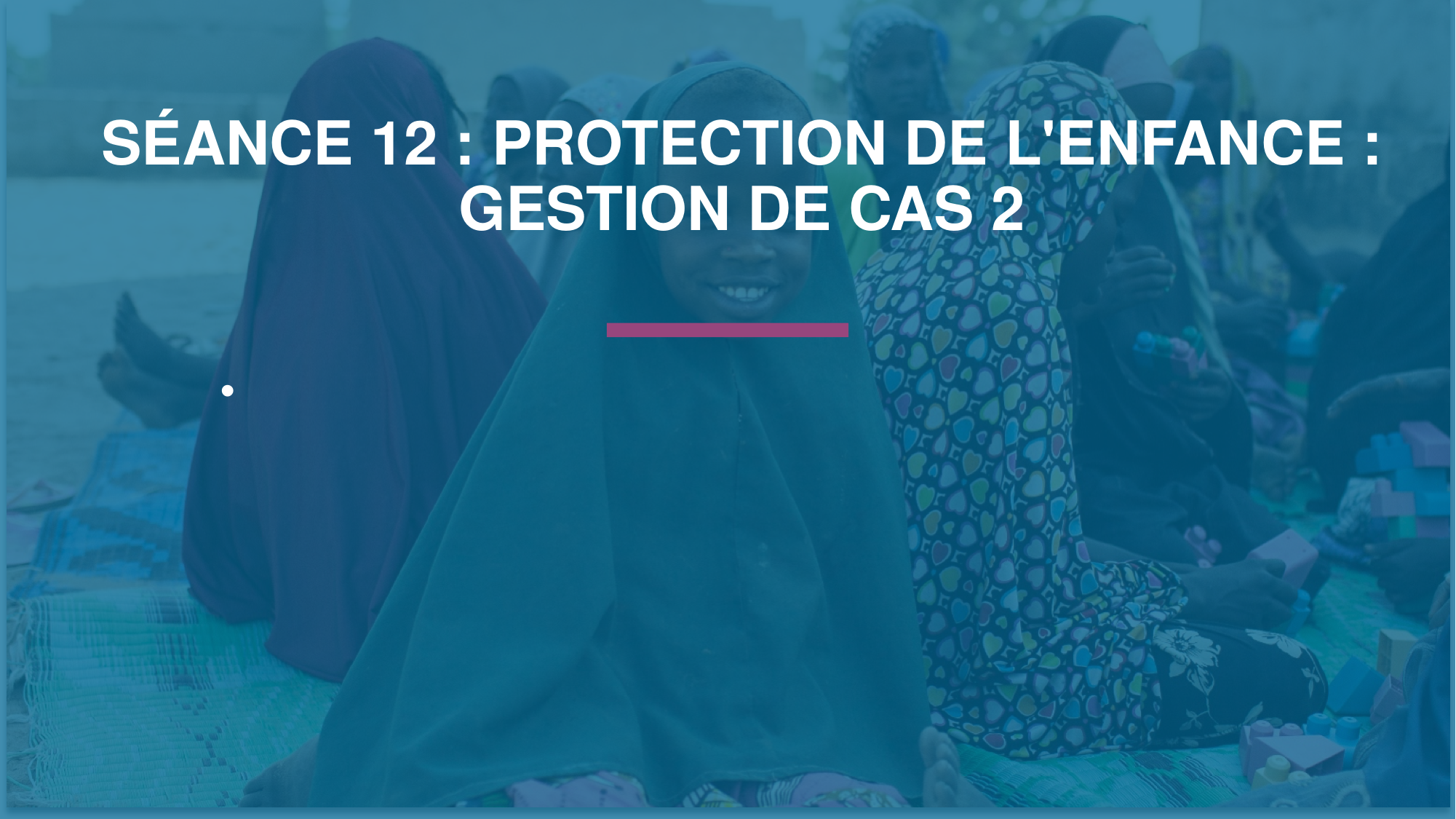

SÉANCE 12 : PROTECTION DE L'ENFANCE : GESTION DE CAS 2